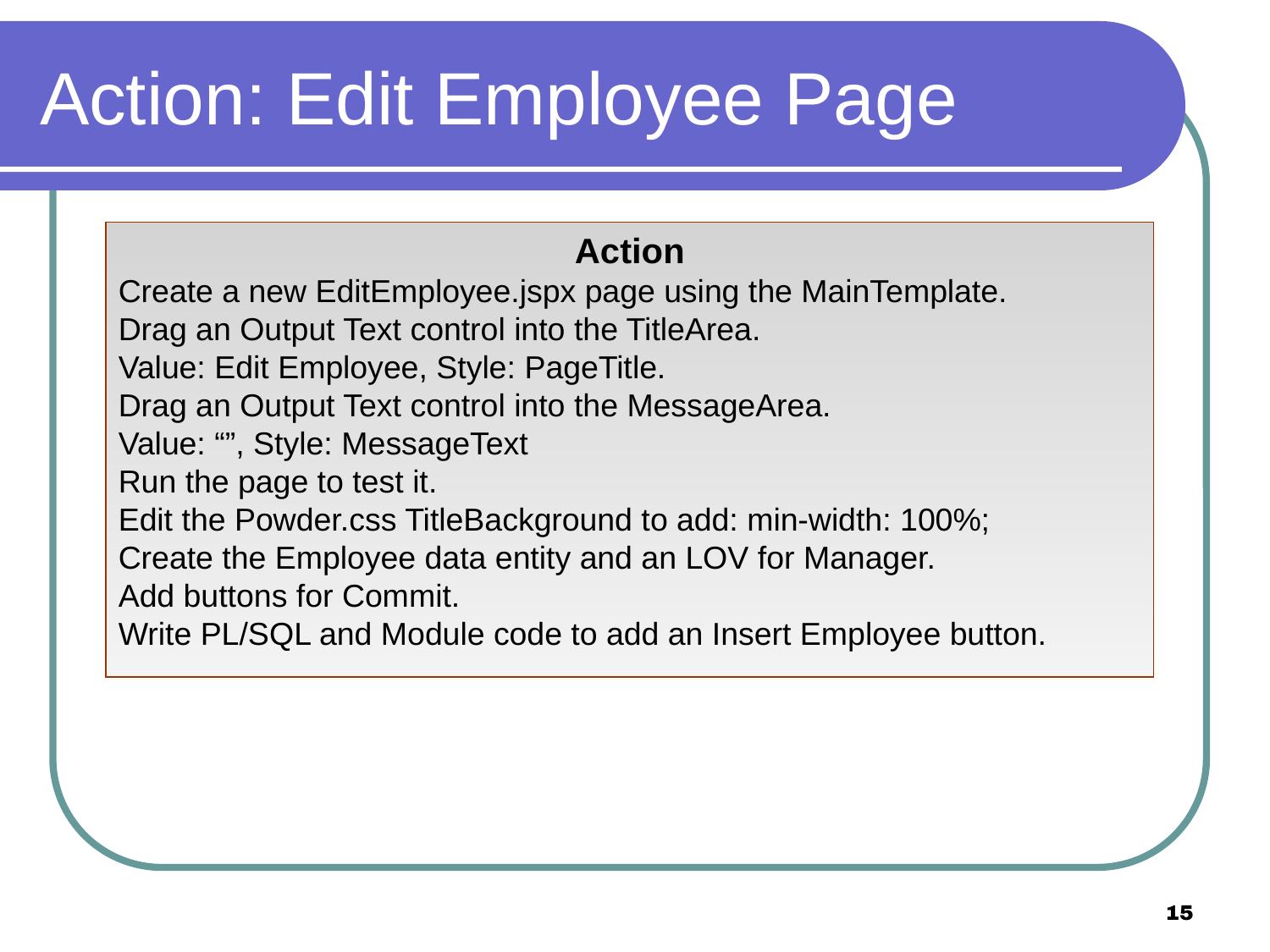

# Action: Edit Employee Page
Action
Create a new EditEmployee.jspx page using the MainTemplate.
Drag an Output Text control into the TitleArea.
Value: Edit Employee, Style: PageTitle.
Drag an Output Text control into the MessageArea.
Value: “”, Style: MessageText
Run the page to test it.
Edit the Powder.css TitleBackground to add: min-width: 100%;
Create the Employee data entity and an LOV for Manager.
Add buttons for Commit.
Write PL/SQL and Module code to add an Insert Employee button.

15